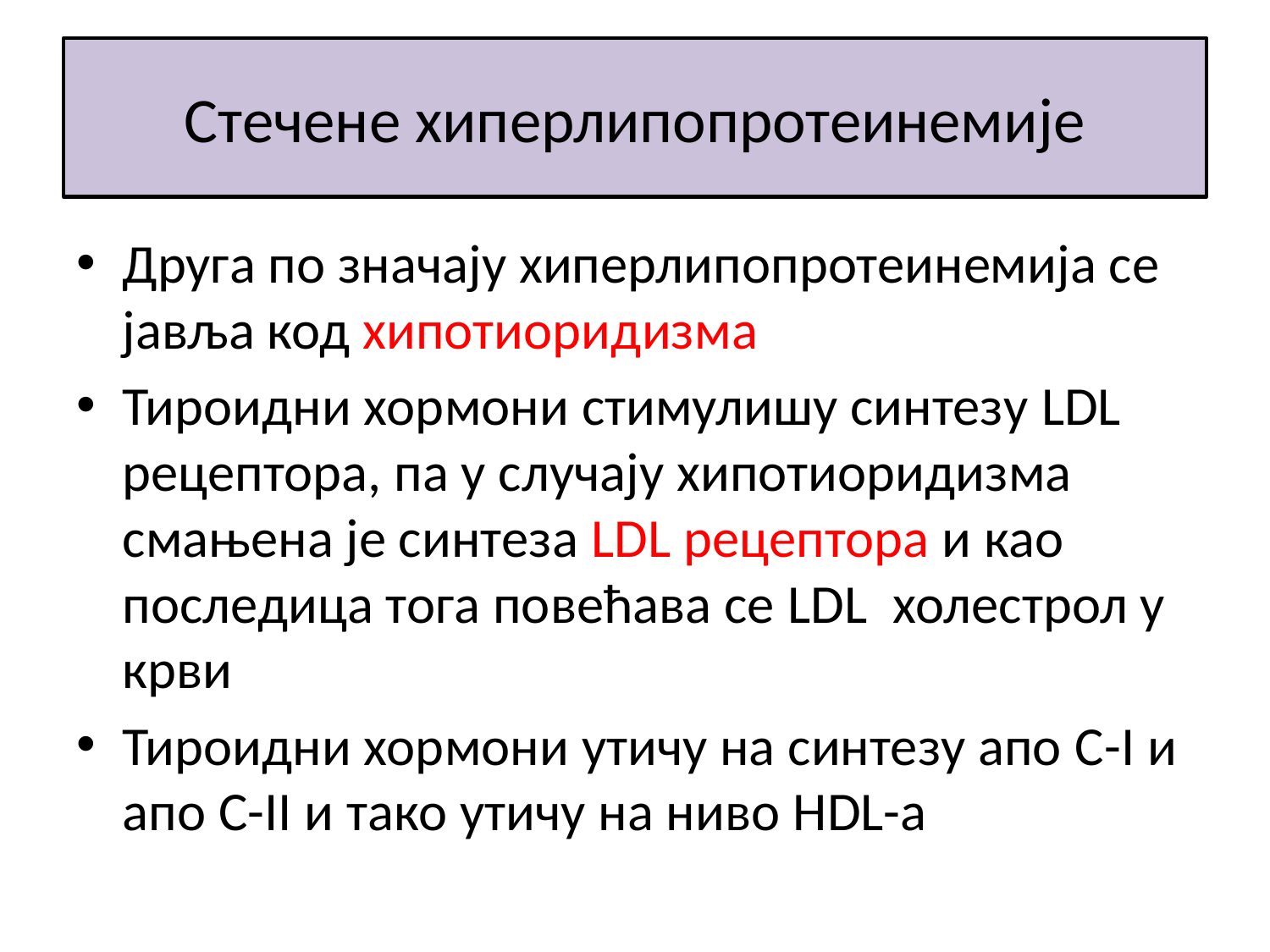

# Стечене хиперлипопротеинемије
Друга по значају хиперлипопротеинемија се јавља код хипотиоридизма
Тироидни хормони стимулишу синтезу LDL рецептора, па у случају хипотиоридизма смањена је синтеза LDL рецептора и као последица тога повећава се LDL  холестрол у крви
Тироидни хормони утичу на синтезу апо C-I и апо C-II и тако утичу на ниво HDL-a